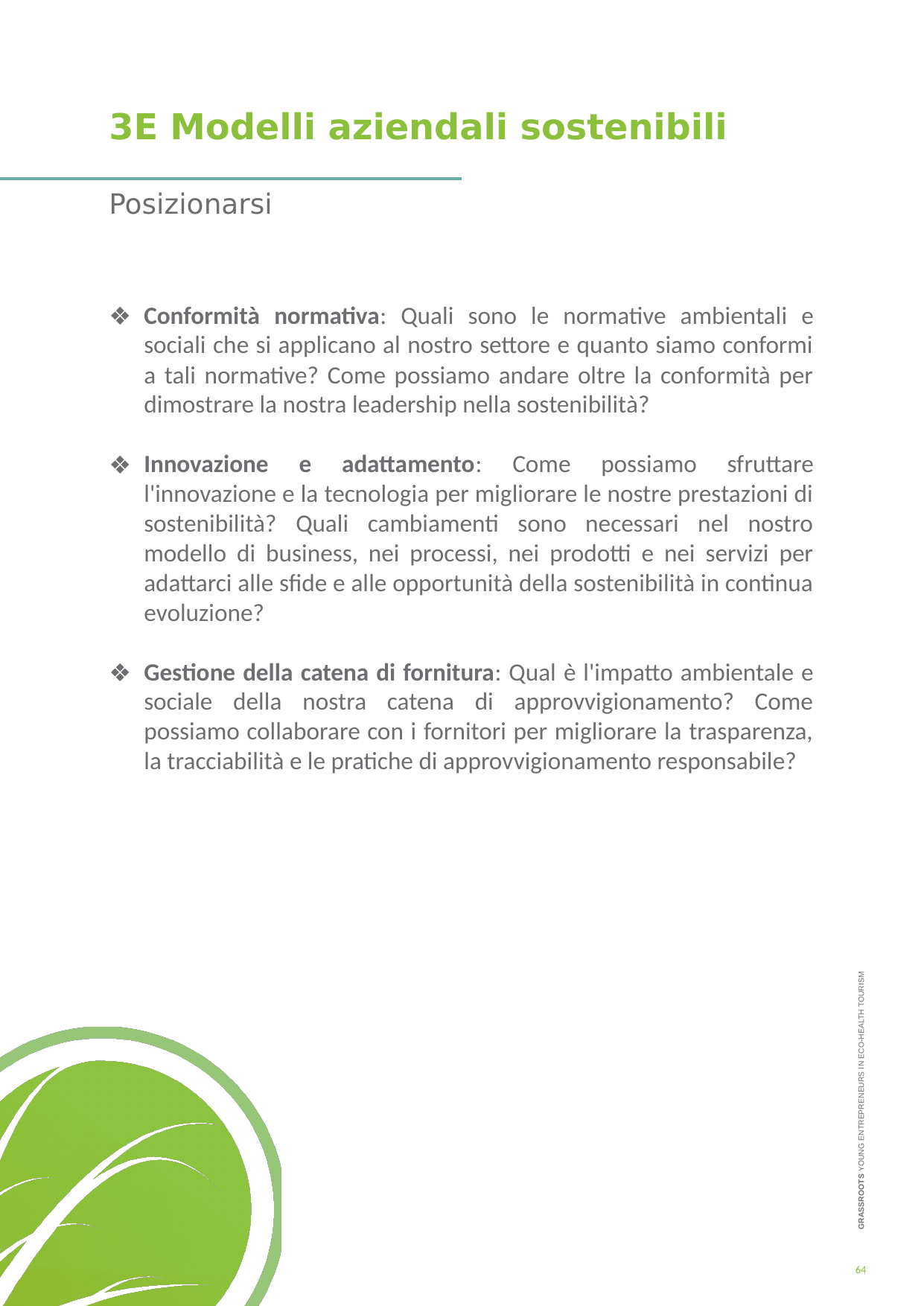

3E Modelli aziendali sostenibili
Posizionarsi
Conformità normativa: Quali sono le normative ambientali e sociali che si applicano al nostro settore e quanto siamo conformi a tali normative? Come possiamo andare oltre la conformità per dimostrare la nostra leadership nella sostenibilità?

Innovazione e adattamento: Come possiamo sfruttare l'innovazione e la tecnologia per migliorare le nostre prestazioni di sostenibilità? Quali cambiamenti sono necessari nel nostro modello di business, nei processi, nei prodotti e nei servizi per adattarci alle sfide e alle opportunità della sostenibilità in continua evoluzione?

Gestione della catena di fornitura: Qual è l'impatto ambientale e sociale della nostra catena di approvvigionamento? Come possiamo collaborare con i fornitori per migliorare la trasparenza, la tracciabilità e le pratiche di approvvigionamento responsabile?

64